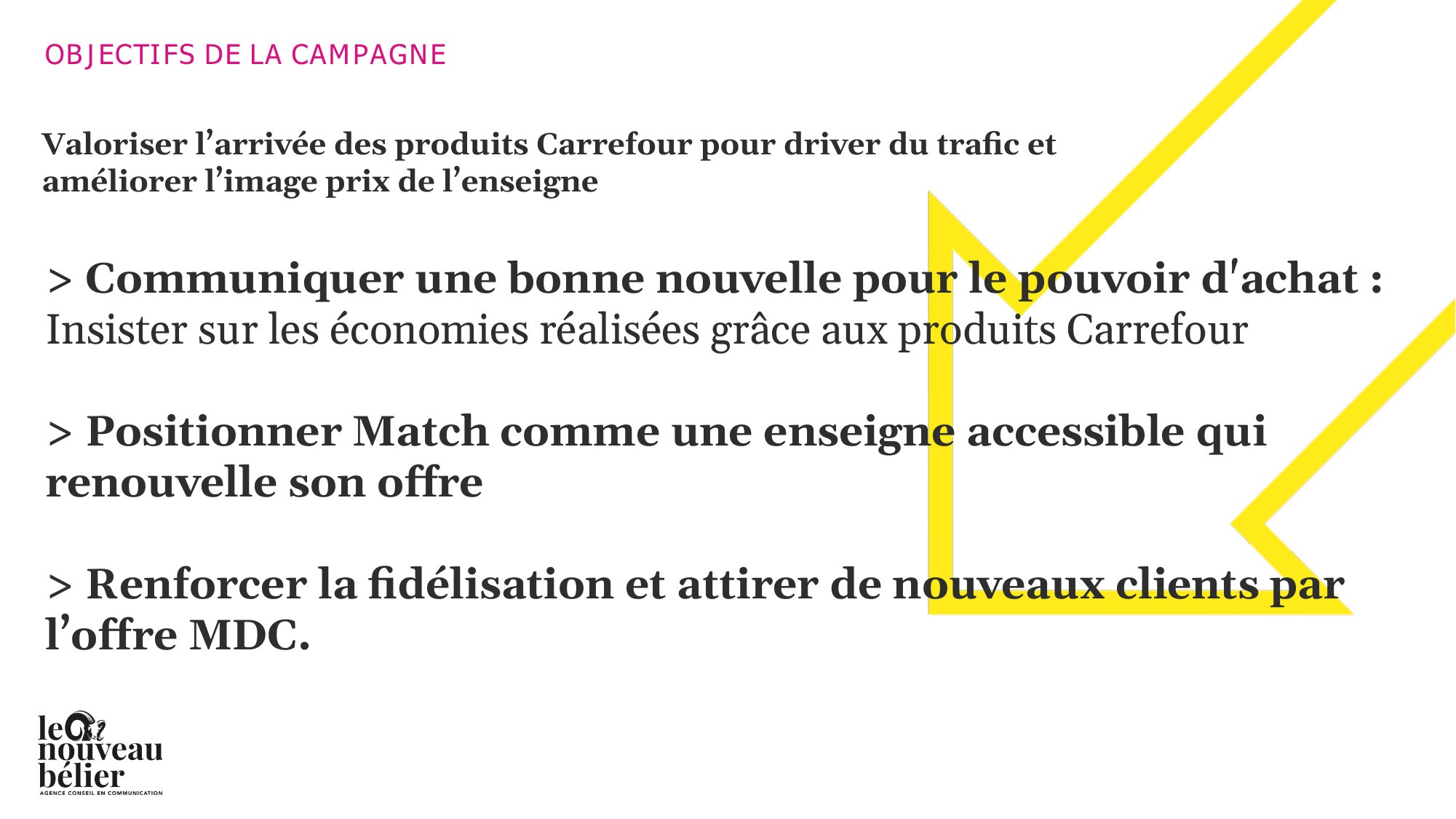

Objectifs de la Campagne
Valoriser l’arrivée des produits Carrefour pour driver du trafic et améliorer l’image prix de l’enseigne
> Communiquer une bonne nouvelle pour le pouvoir d'achat : Insister sur les économies réalisées grâce aux produits Carrefour
> Positionner Match comme une enseigne accessible qui renouvelle son offre
> Renforcer la fidélisation et attirer de nouveaux clients par l’offre MDC.